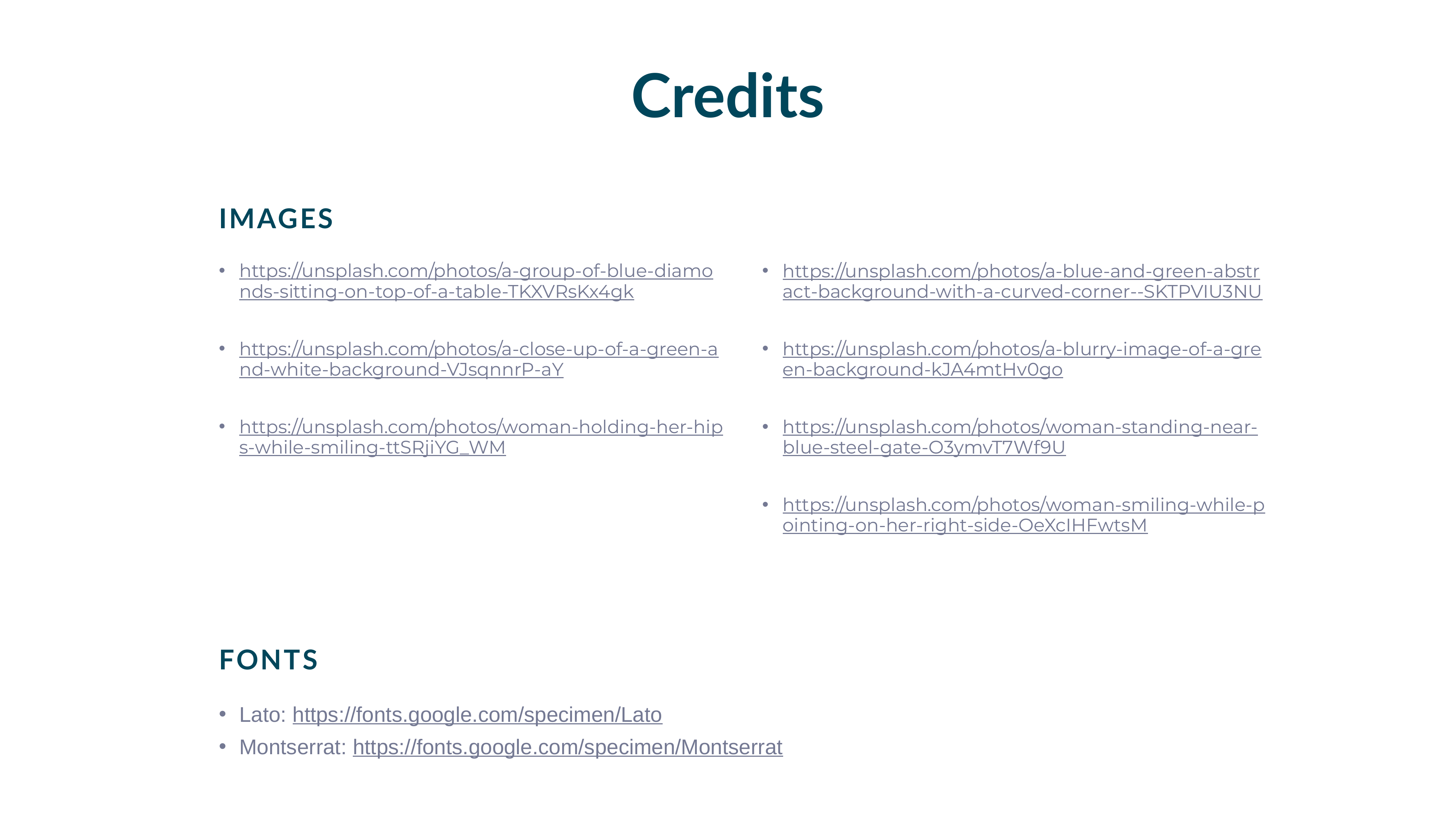

Credits
IMAGES
https://unsplash.com/photos/a-group-of-blue-diamonds-sitting-on-top-of-a-table-TKXVRsKx4gk

https://unsplash.com/photos/a-close-up-of-a-green-and-white-background-VJsqnnrP-aY

https://unsplash.com/photos/woman-holding-her-hips-while-smiling-ttSRjiYG_WM
https://unsplash.com/photos/a-blue-and-green-abstract-background-with-a-curved-corner--SKTPVIU3NU

https://unsplash.com/photos/a-blurry-image-of-a-green-background-kJA4mtHv0go

https://unsplash.com/photos/woman-standing-near-blue-steel-gate-O3ymvT7Wf9U

https://unsplash.com/photos/woman-smiling-while-pointing-on-her-right-side-OeXcIHFwtsM
FONTS
Lato: https://fonts.google.com/specimen/Lato
Montserrat: https://fonts.google.com/specimen/Montserrat